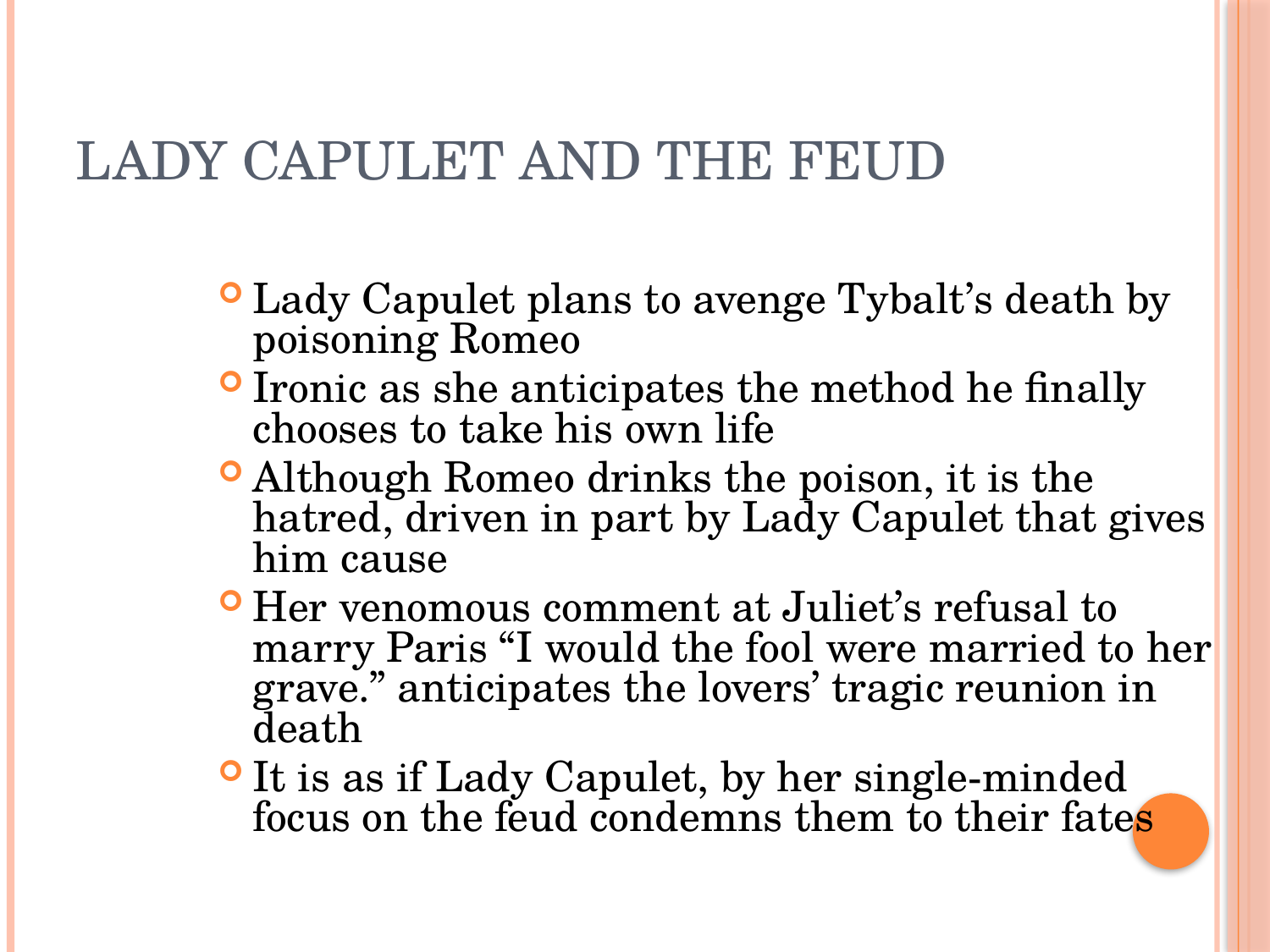

# Lady Capulet and the Feud
Lady Capulet plans to avenge Tybalt’s death by poisoning Romeo
Ironic as she anticipates the method he finally chooses to take his own life
Although Romeo drinks the poison, it is the hatred, driven in part by Lady Capulet that gives him cause
Her venomous comment at Juliet’s refusal to marry Paris “I would the fool were married to her grave.” anticipates the lovers’ tragic reunion in death
It is as if Lady Capulet, by her single-minded focus on the feud condemns them to their fates